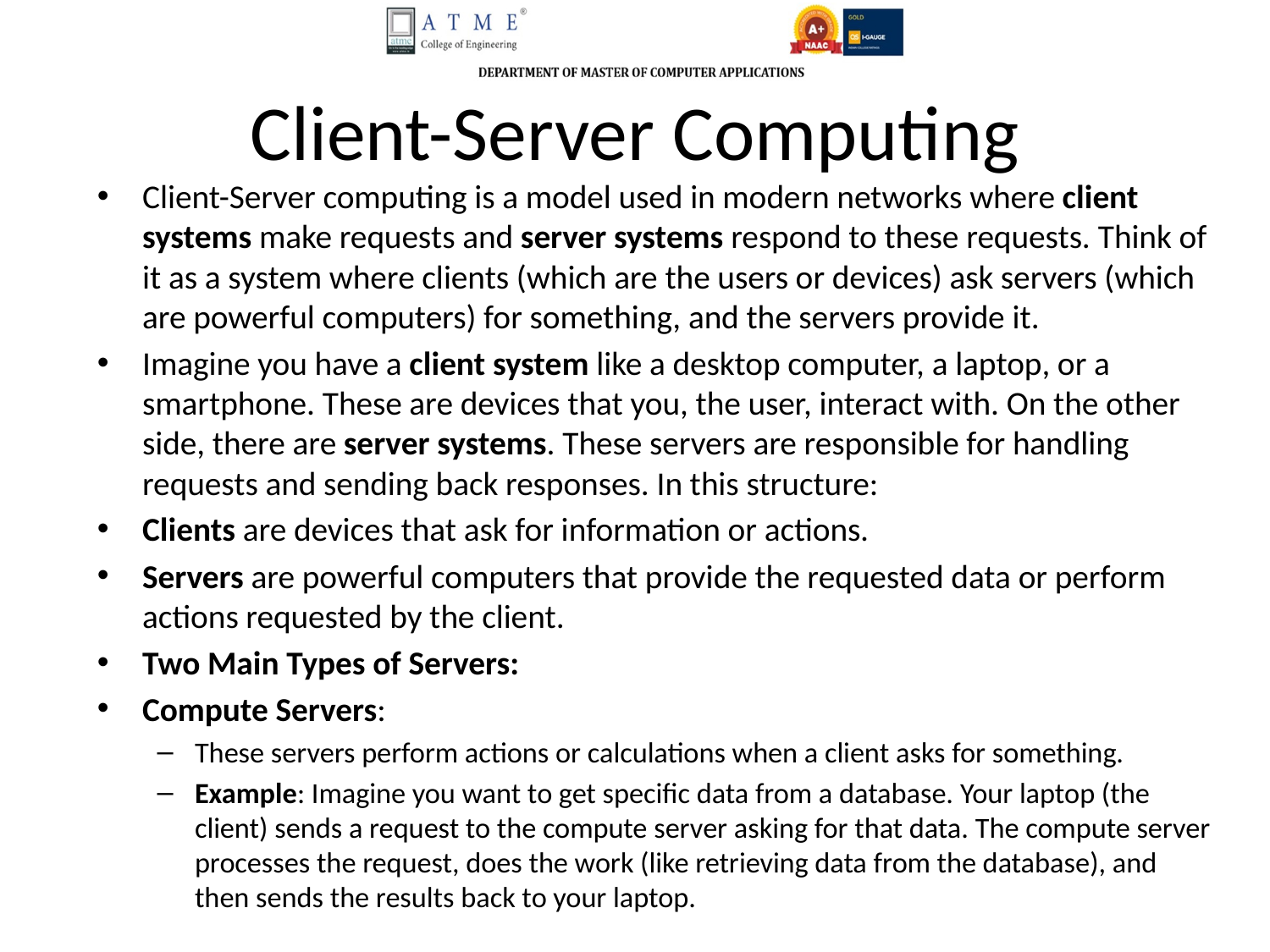

# Client-Server Computing
Client-Server computing is a model used in modern networks where client systems make requests and server systems respond to these requests. Think of it as a system where clients (which are the users or devices) ask servers (which are powerful computers) for something, and the servers provide it.
Imagine you have a client system like a desktop computer, a laptop, or a smartphone. These are devices that you, the user, interact with. On the other side, there are server systems. These servers are responsible for handling requests and sending back responses. In this structure:
Clients are devices that ask for information or actions.
Servers are powerful computers that provide the requested data or perform actions requested by the client.
Two Main Types of Servers:
Compute Servers:
These servers perform actions or calculations when a client asks for something.
Example: Imagine you want to get specific data from a database. Your laptop (the client) sends a request to the compute server asking for that data. The compute server processes the request, does the work (like retrieving data from the database), and then sends the results back to your laptop.